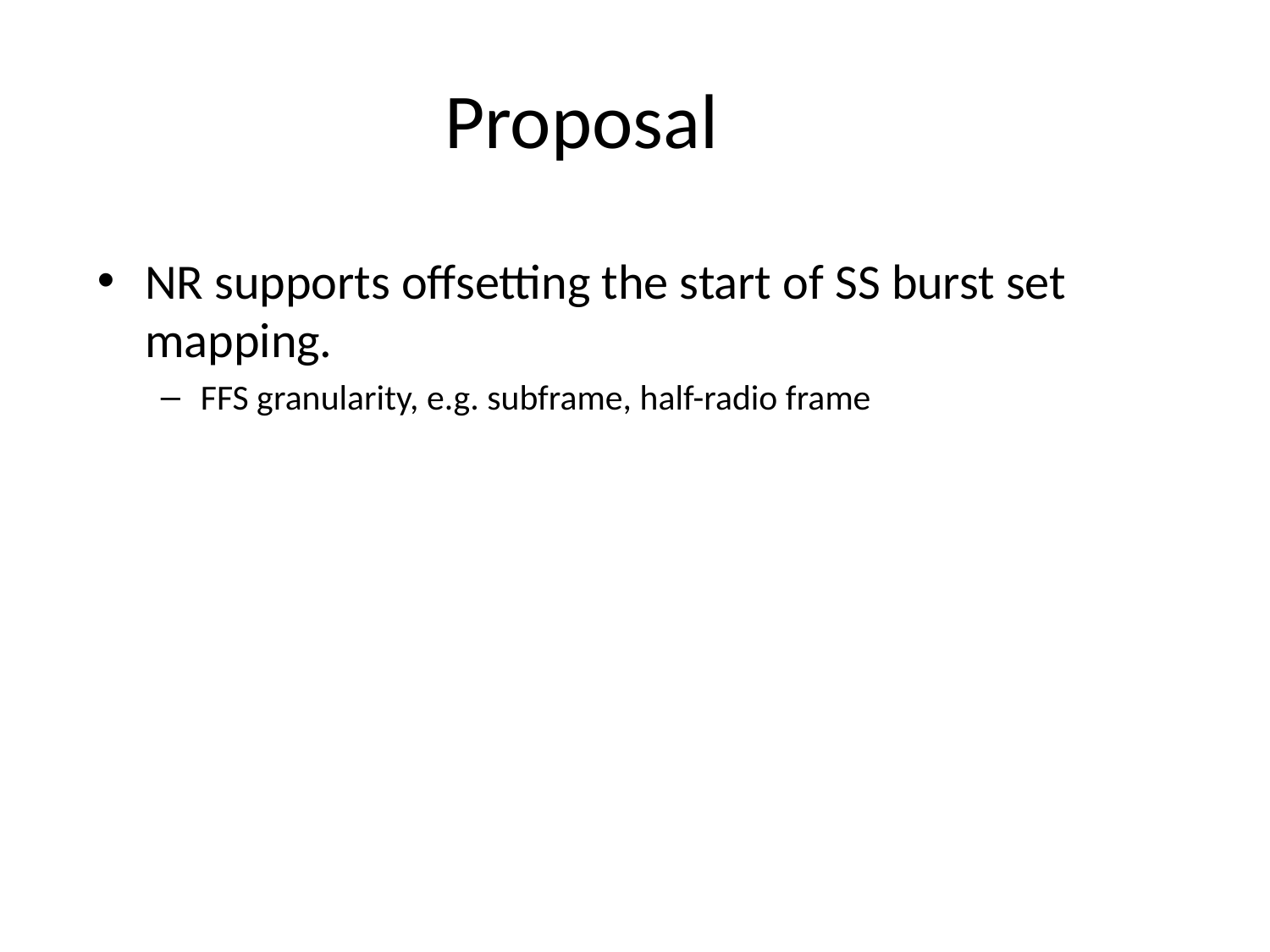

Proposal

NR supports offsetting the start of SS burst set mapping.
FFS granularity, e.g. subframe, half-radio frame